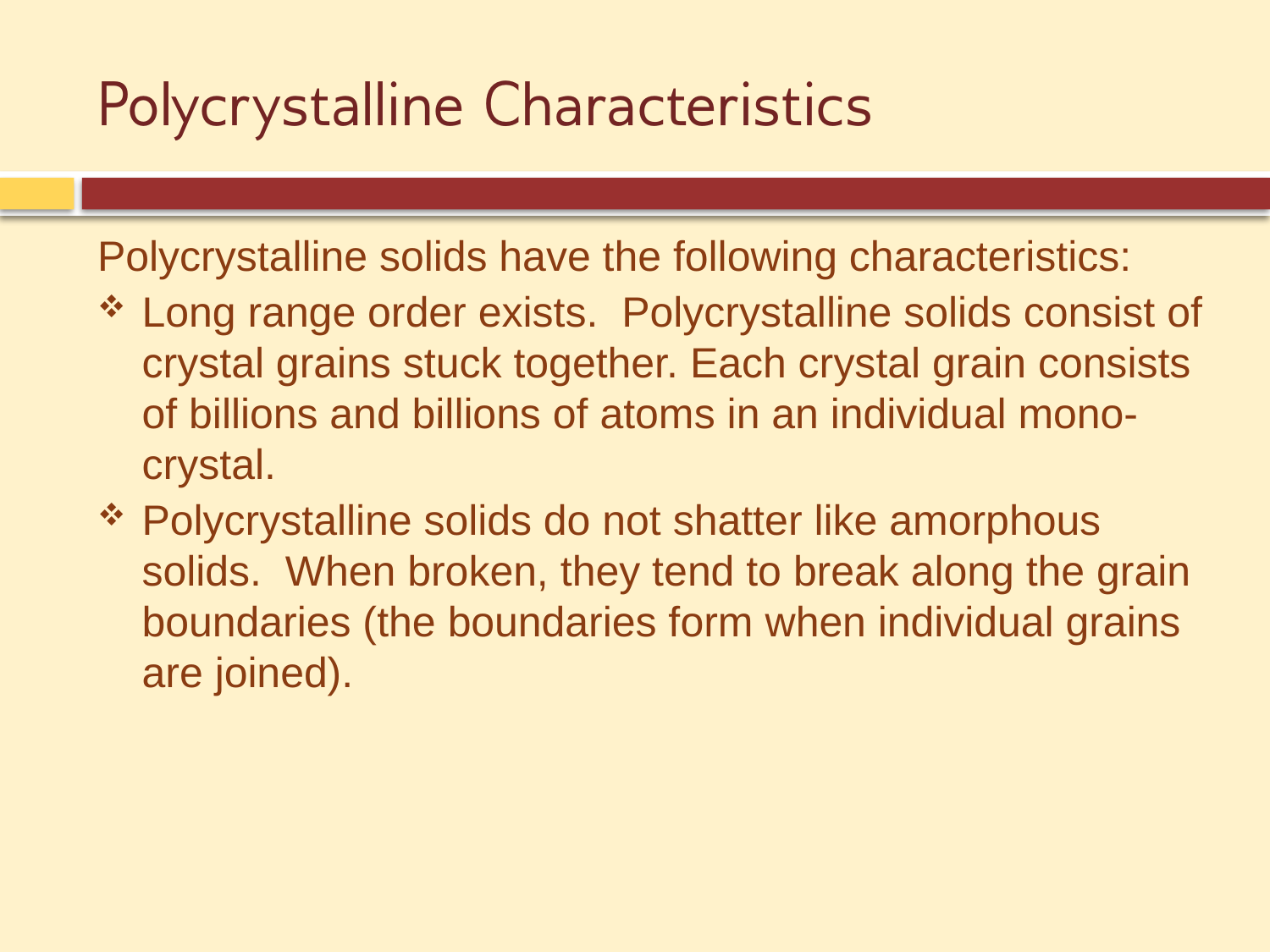

# Polycrystalline Characteristics
Polycrystalline solids have the following characteristics:
Long range order exists.  Polycrystalline solids consist of crystal grains stuck together. Each crystal grain consists of billions and billions of atoms in an individual mono-crystal.
Polycrystalline solids do not shatter like amorphous solids.  When broken, they tend to break along the grain boundaries (the boundaries form when individual grains are joined).